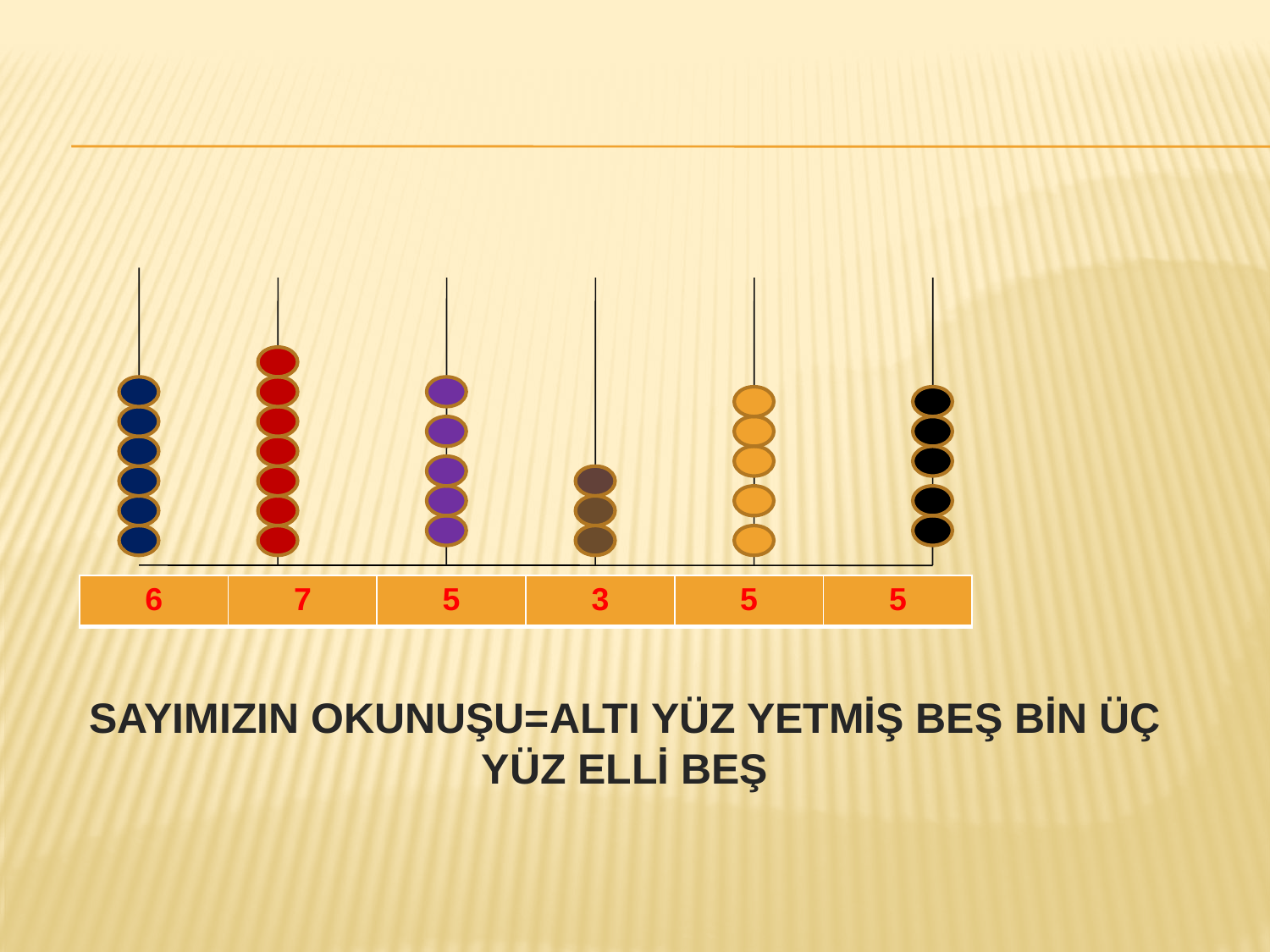

| 6 | 7 | 5 | 3 | 5 | 5 |
| --- | --- | --- | --- | --- | --- |
SAYIMIZIN OKUNUŞU=ALTI YÜZ YETMİŞ BEŞ BİN ÜÇ YÜZ ELLİ BEŞ